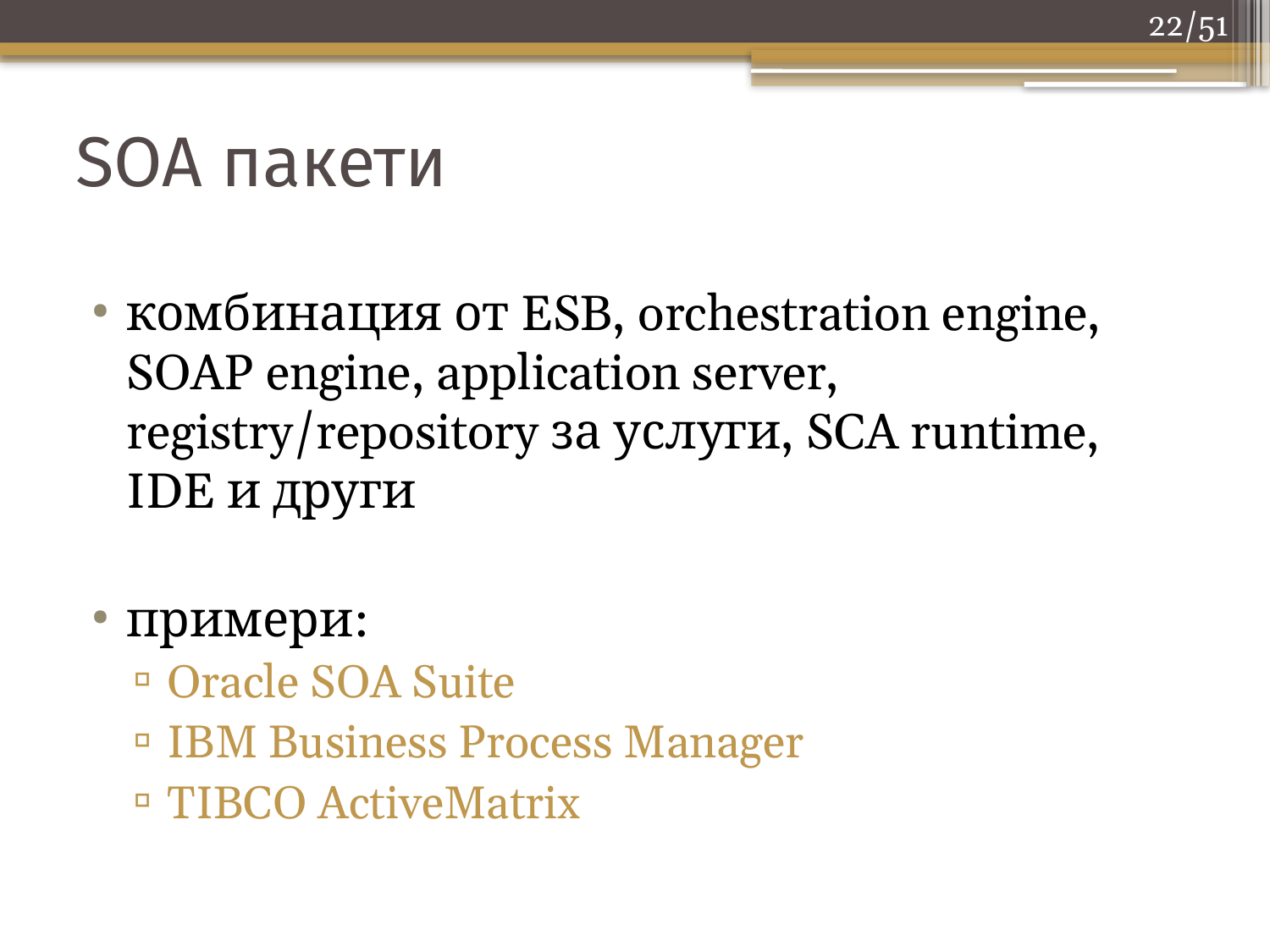

22/51
# SOA пакети
комбинация от ESB, orchestration engine, SOAP engine, application server, registry/repository за услуги, SCA runtime, IDE и други

примери:
Oracle SOA Suite
IBM Business Process Manager
TIBCO ActiveMatrix